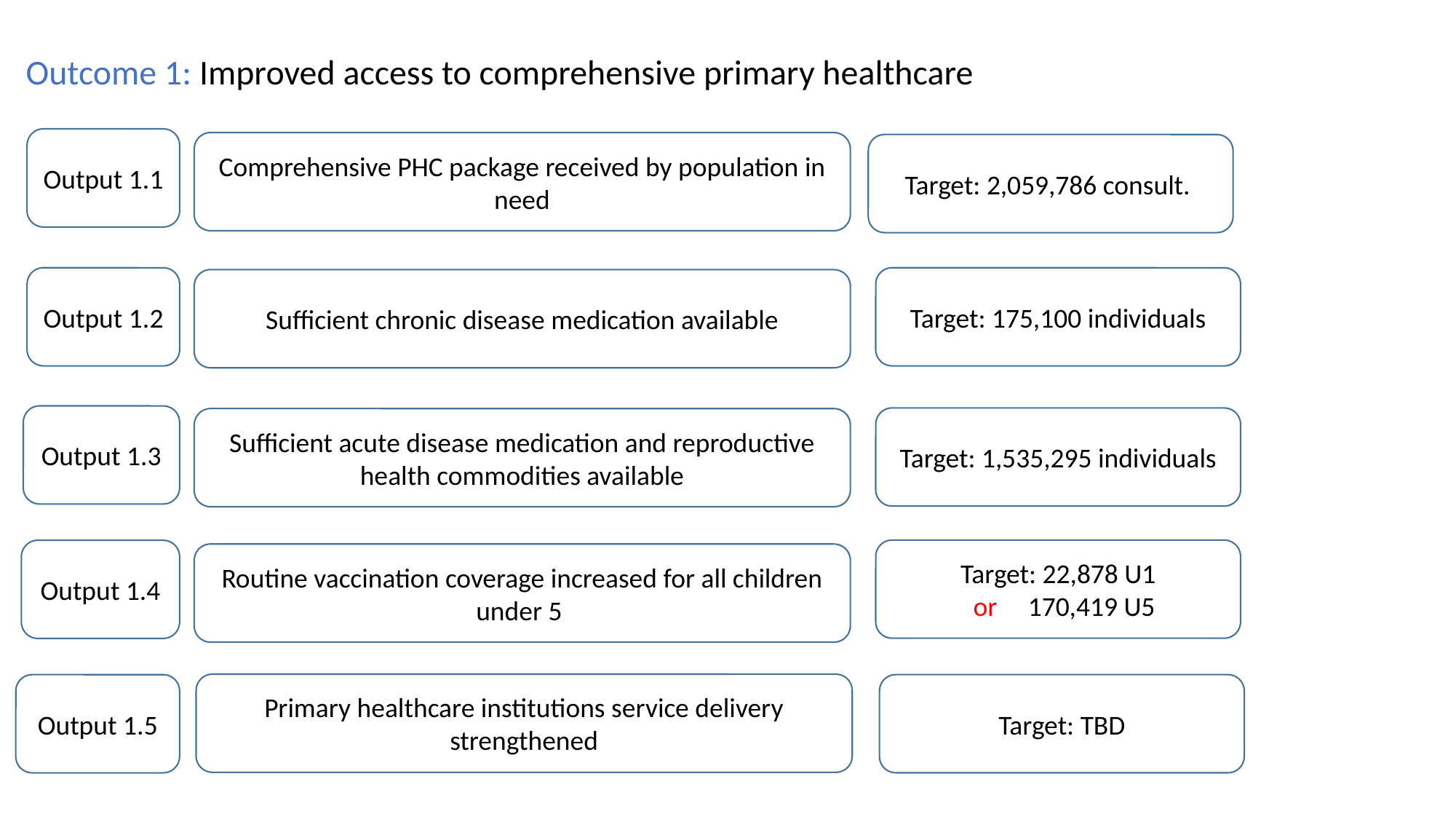

# Outcome 1: Improved access to comprehensive primary healthcare

Output 1.1
Comprehensive PHC package received by population in need
Target: 2,059,786 consult.
Output 1.2
Target: 175,100 individuals
Sufficient chronic disease medication available
Output 1.3
Target: 1,535,295 individuals
Sufficient acute disease medication and reproductive health commodities available
Target: 22,878 U1
  or     170,419 U5
Output 1.4
Routine vaccination coverage increased for all children under 5
Primary healthcare institutions service delivery strengthened
Target: TBD
Output 1.5